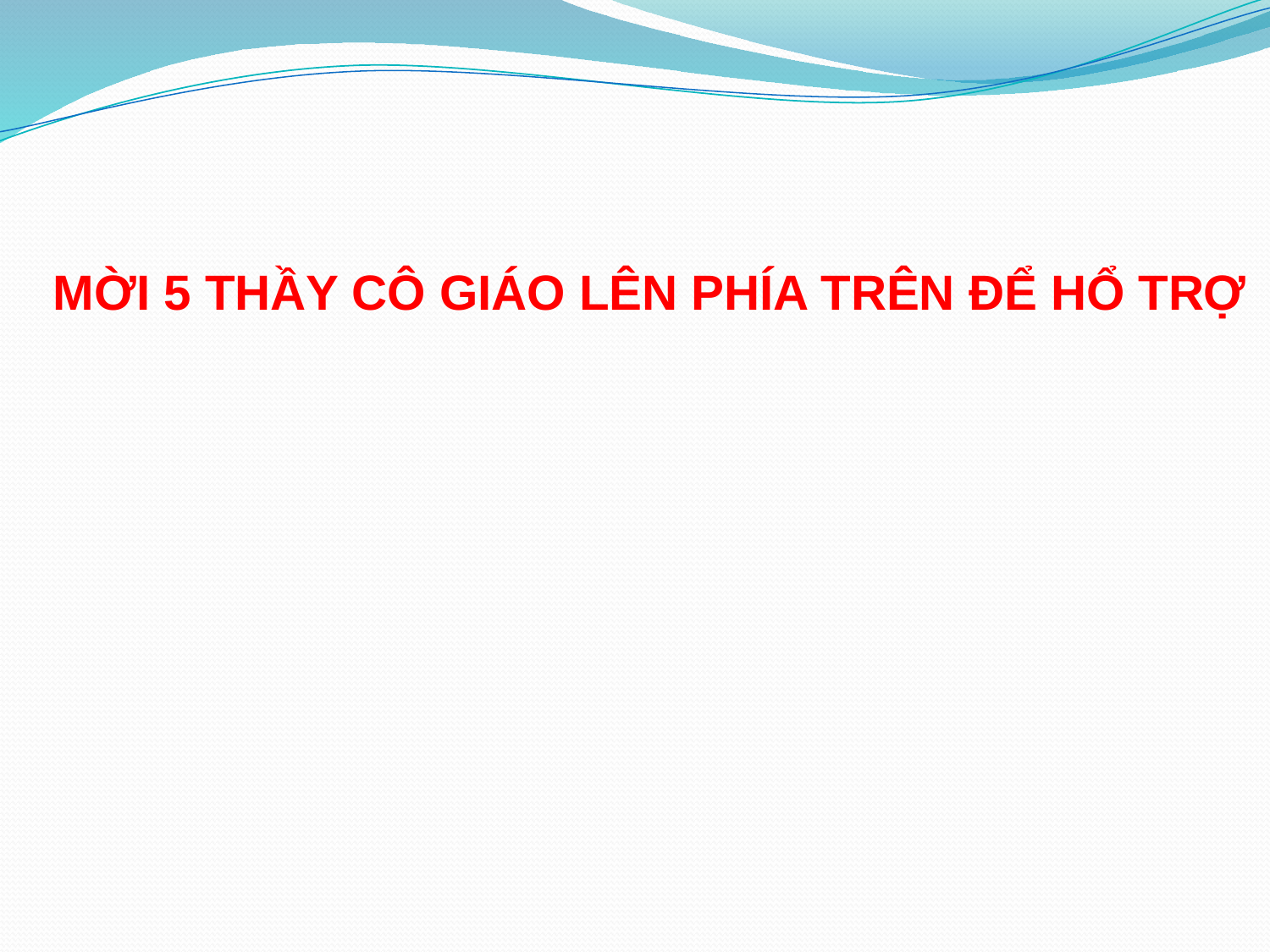

MỜI 5 THẦY CÔ GIÁO LÊN PHÍA TRÊN ĐỂ HỔ TRỢ